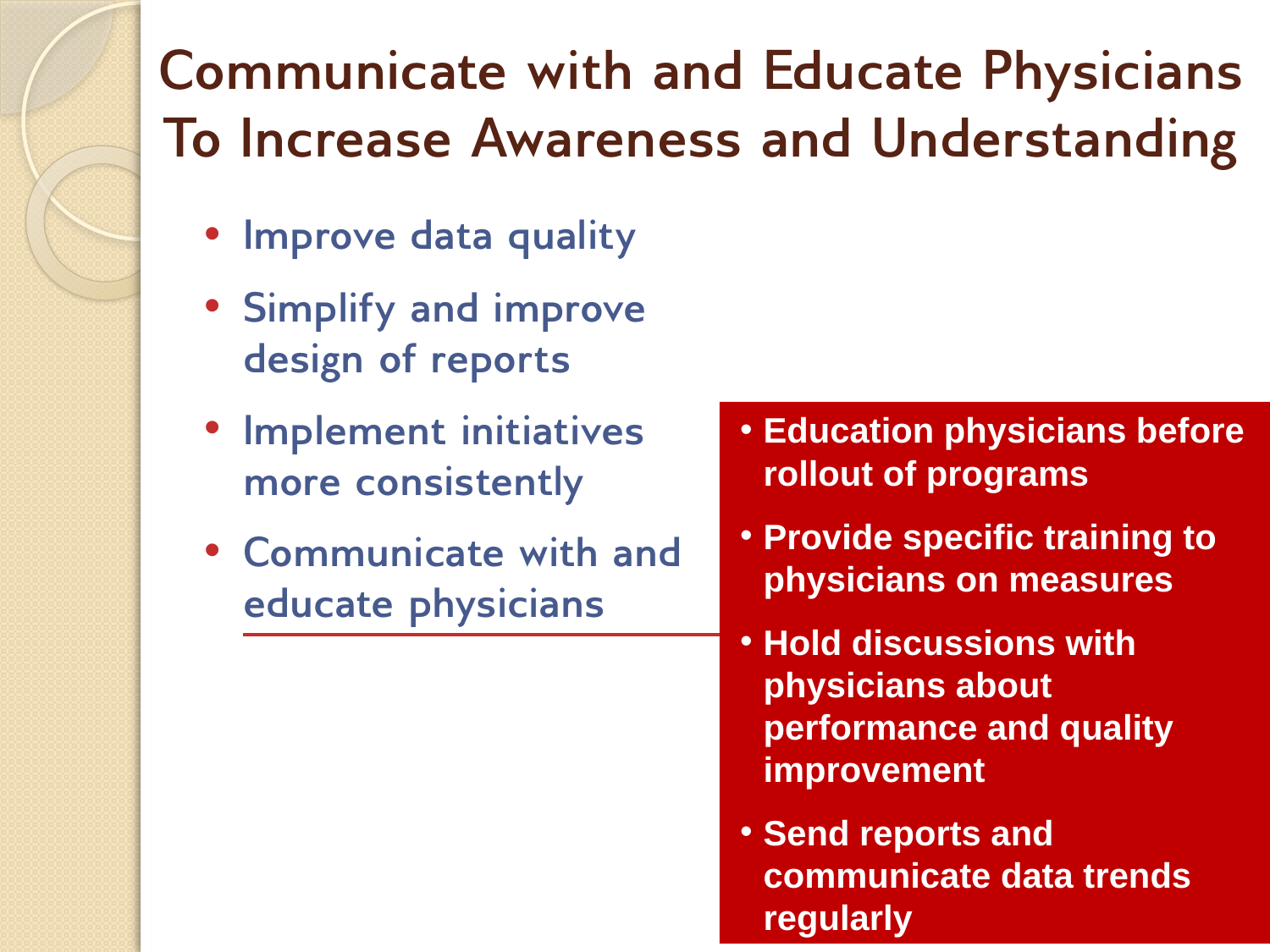

# Communicate with and Educate Physicians To Increase Awareness and Understanding
Improve data quality
Simplify and improve design of reports
Implement initiatives more consistently
Communicate with and educate physicians
Education physicians before rollout of programs
Provide specific training to physicians on measures
Hold discussions with physicians about performance and quality improvement
Send reports and communicate data trends regularly
29